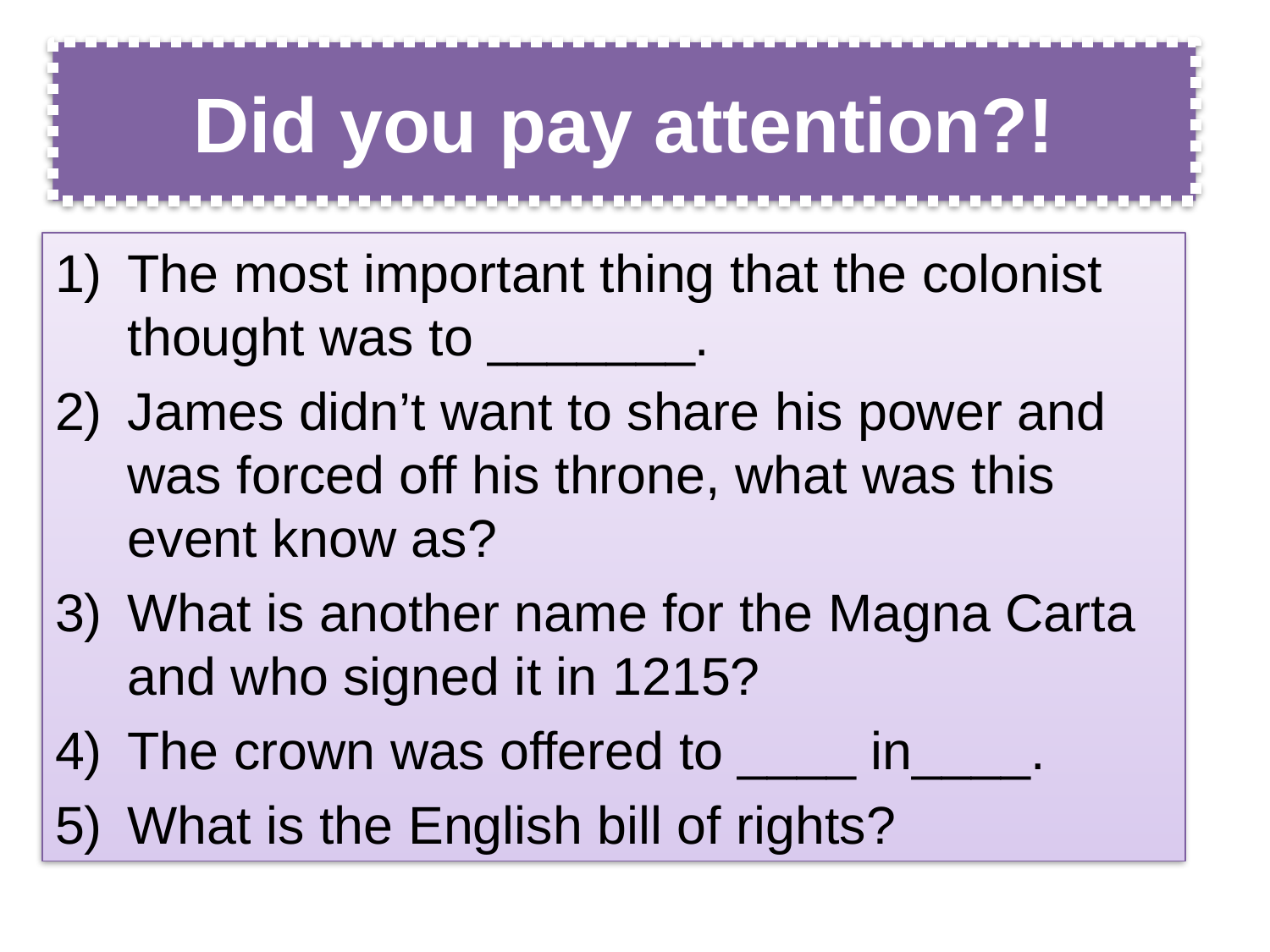

# Did you pay attention?!
The most important thing that the colonist thought was to _______.
James didn’t want to share his power and was forced off his throne, what was this event know as?
What is another name for the Magna Carta and who signed it in 1215?
The crown was offered to ____ in____.
What is the English bill of rights?